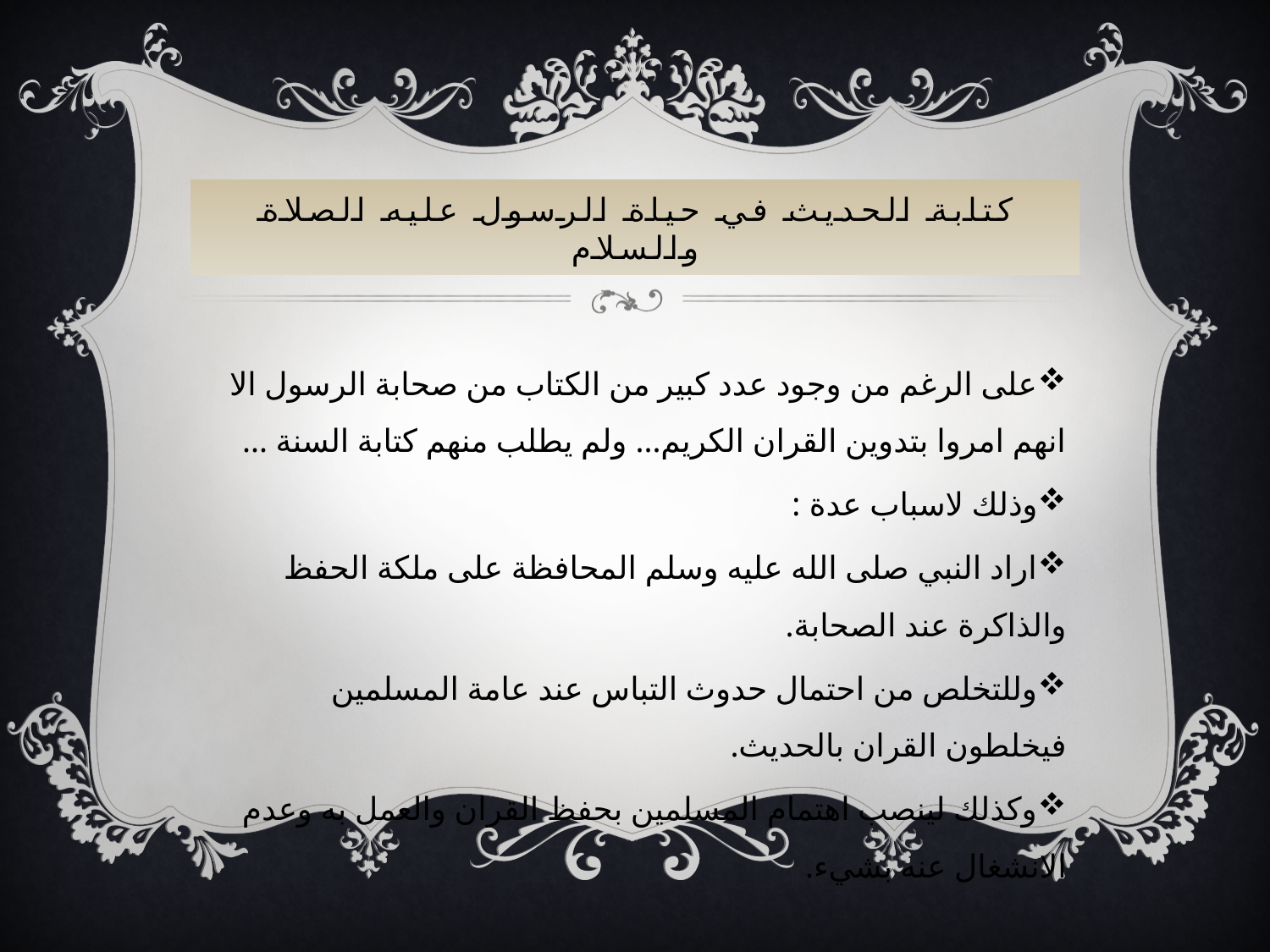

# كتابة الحديث في حياة الرسول عليه الصلاة والسلام
على الرغم من وجود عدد كبير من الكتاب من صحابة الرسول الا انهم امروا بتدوين القران الكريم... ولم يطلب منهم كتابة السنة ...
وذلك لاسباب عدة :
اراد النبي صلى الله عليه وسلم المحافظة على ملكة الحفظ والذاكرة عند الصحابة.
وللتخلص من احتمال حدوث التباس عند عامة المسلمين فيخلطون القران بالحديث.
وكذلك لينصب اهتمام المسلمين بحفظ القران والعمل به وعدم الانشغال عنه بشيء.